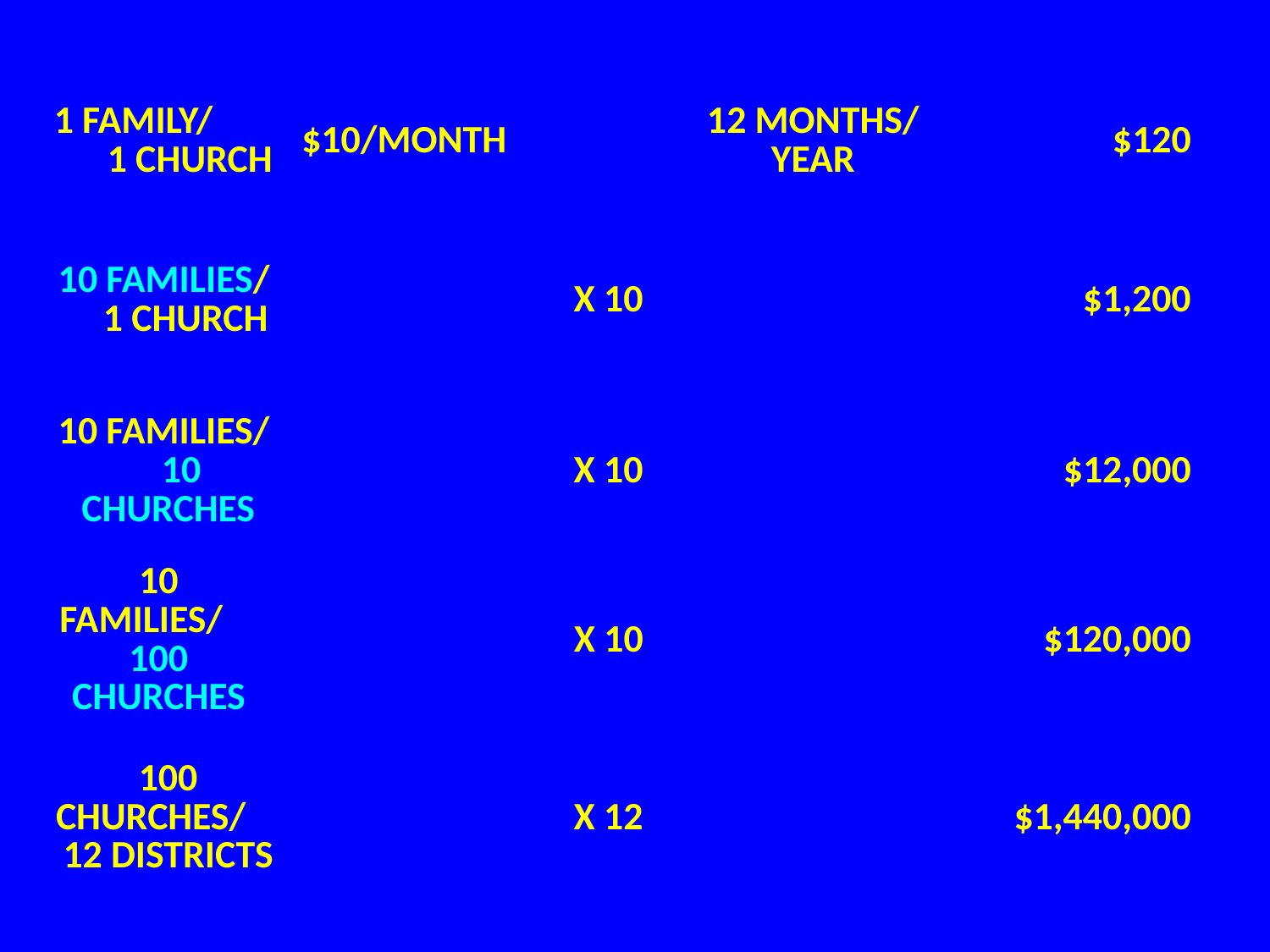

| 1 FAMILY/ 1 CHURCH | $10/MONTH |  | 12 MONTHS/ YEAR | $120 |
| --- | --- | --- | --- | --- |
| 10 FAMILIES/ 1 CHURCH |  | X 10 |  | $1,200 |
| --- | --- | --- | --- | --- |
| 10 FAMILIES/ 10 CHURCHES |  | X 10 |  | $12,000 |
| --- | --- | --- | --- | --- |
| 10 FAMILIES/ 100 CHURCHES |  | X 10 |  | $120,000 |
| --- | --- | --- | --- | --- |
| 100 CHURCHES/ 12 DISTRICTS |  | X 12 |  | $1,440,000 |
| --- | --- | --- | --- | --- |